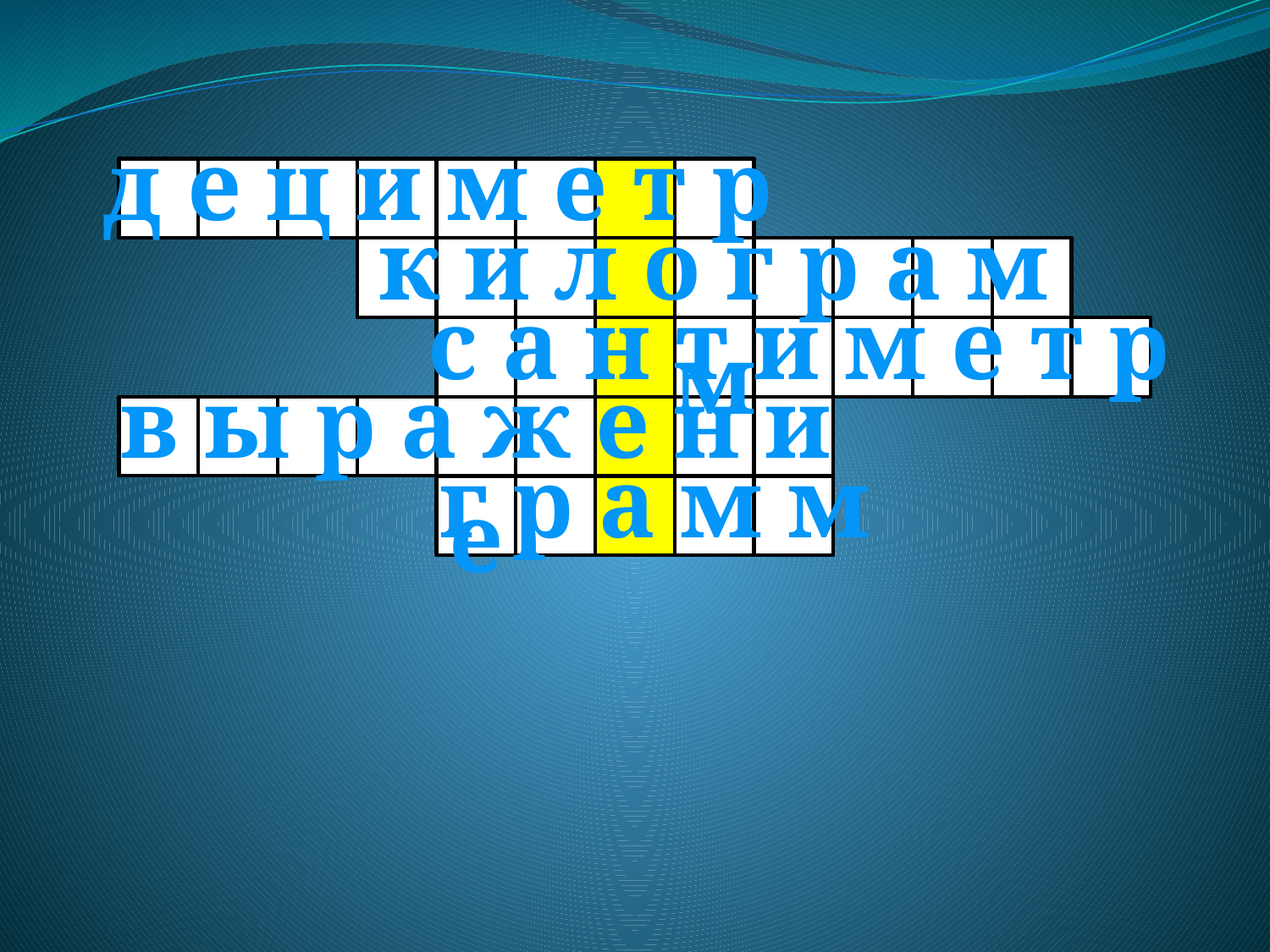

д е ц и м е т р

к и л о г р а м м

с а н т и м е т р

в ы р а ж е н и е

г р а м м